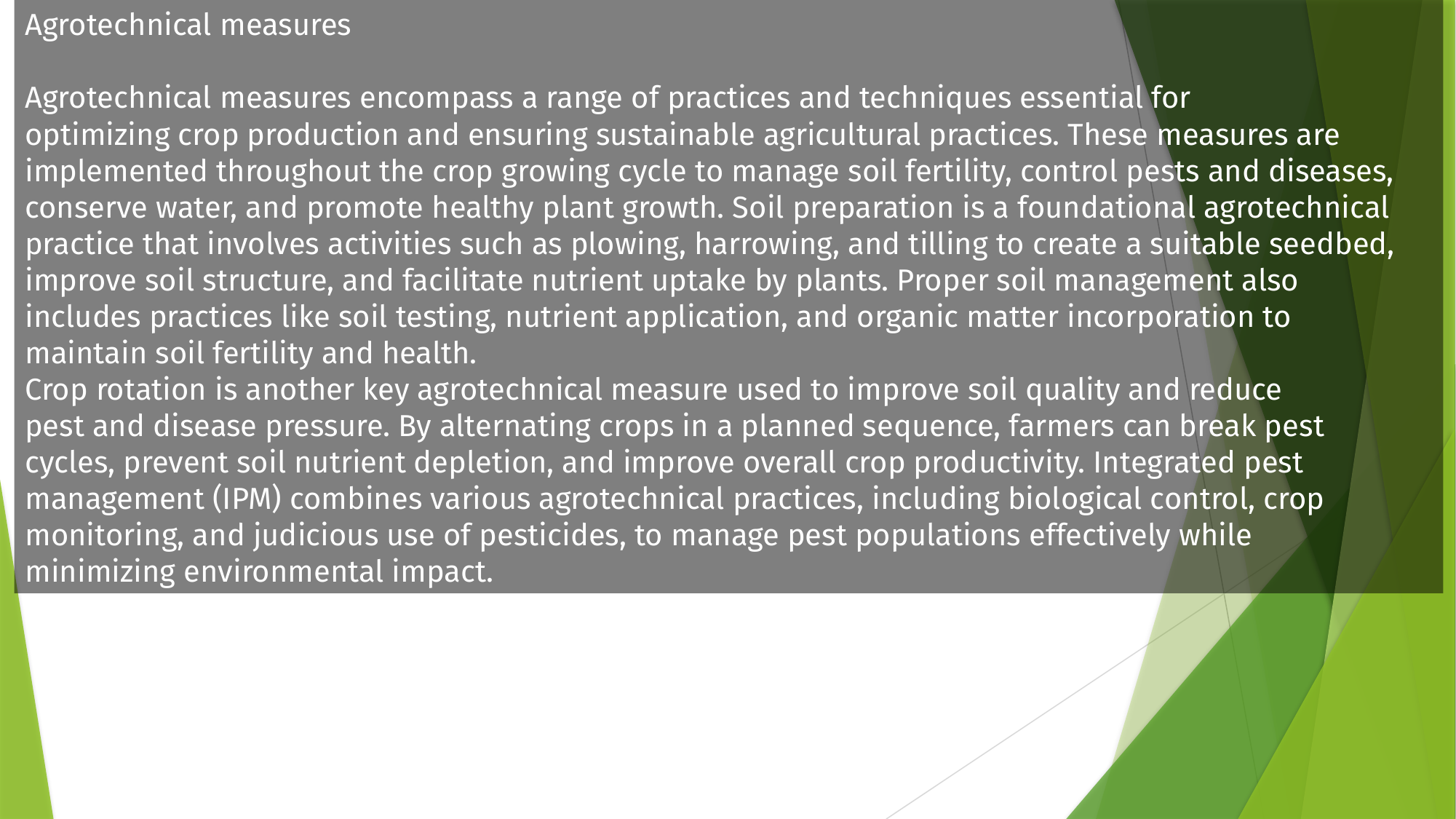

Agrotechnical measures

Agrotechnical measures encompass a range of practices and techniques essential for
optimizing crop production and ensuring sustainable agricultural practices. These measures are
implemented throughout the crop growing cycle to manage soil fertility, control pests and diseases,
conserve water, and promote healthy plant growth. Soil preparation is a foundational agrotechnical
practice that involves activities such as plowing, harrowing, and tilling to create a suitable seedbed,
improve soil structure, and facilitate nutrient uptake by plants. Proper soil management also
includes practices like soil testing, nutrient application, and organic matter incorporation to
maintain soil fertility and health.
Crop rotation is another key agrotechnical measure used to improve soil quality and reduce
pest and disease pressure. By alternating crops in a planned sequence, farmers can break pest
cycles, prevent soil nutrient depletion, and improve overall crop productivity. Integrated pest
management (IPM) combines various agrotechnical practices, including biological control, crop
monitoring, and judicious use of pesticides, to manage pest populations effectively while
minimizing environmental impact.